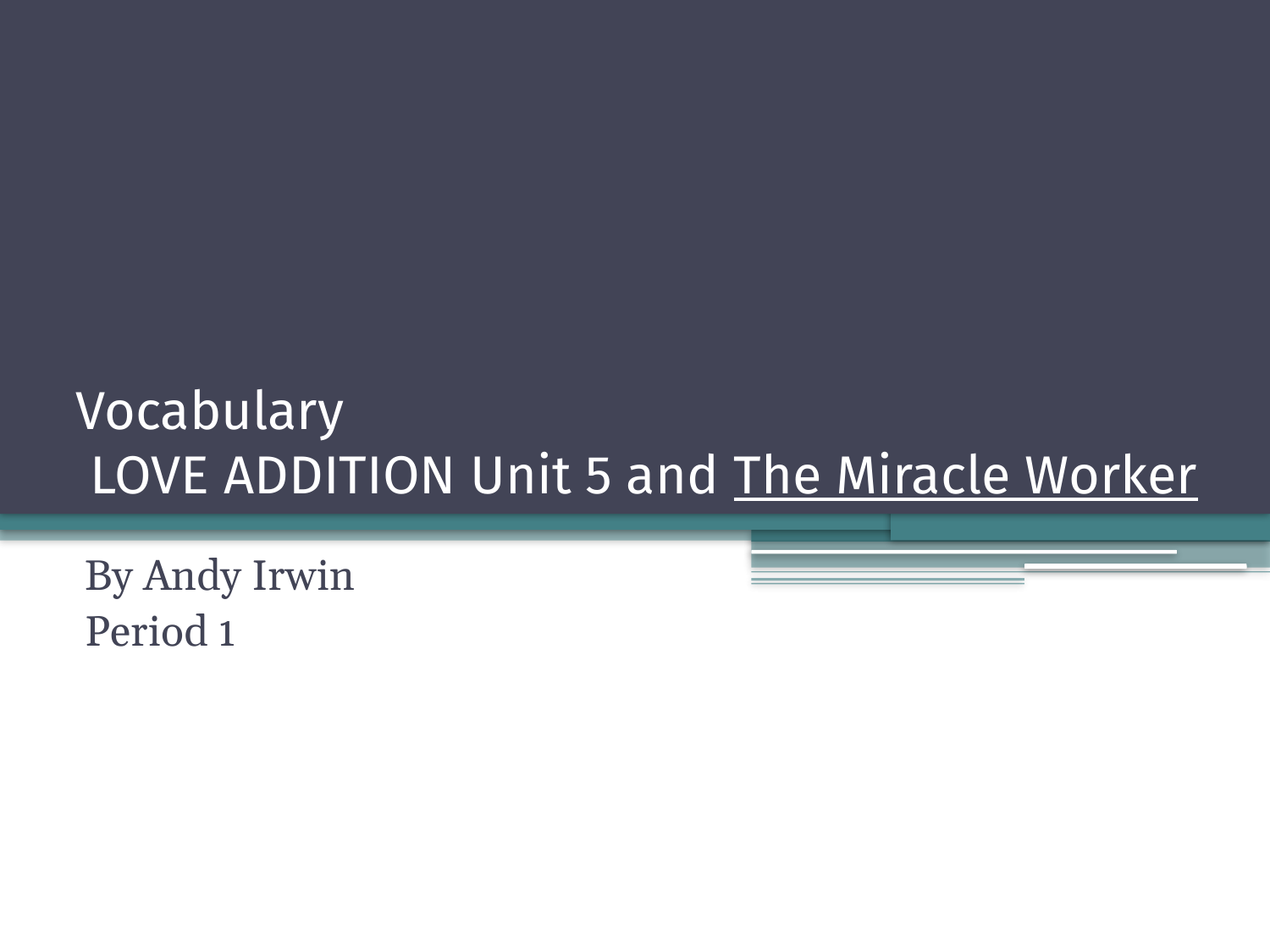

# Vocabulary LOVE ADDITION Unit 5 and The Miracle Worker
By Andy Irwin
Period 1